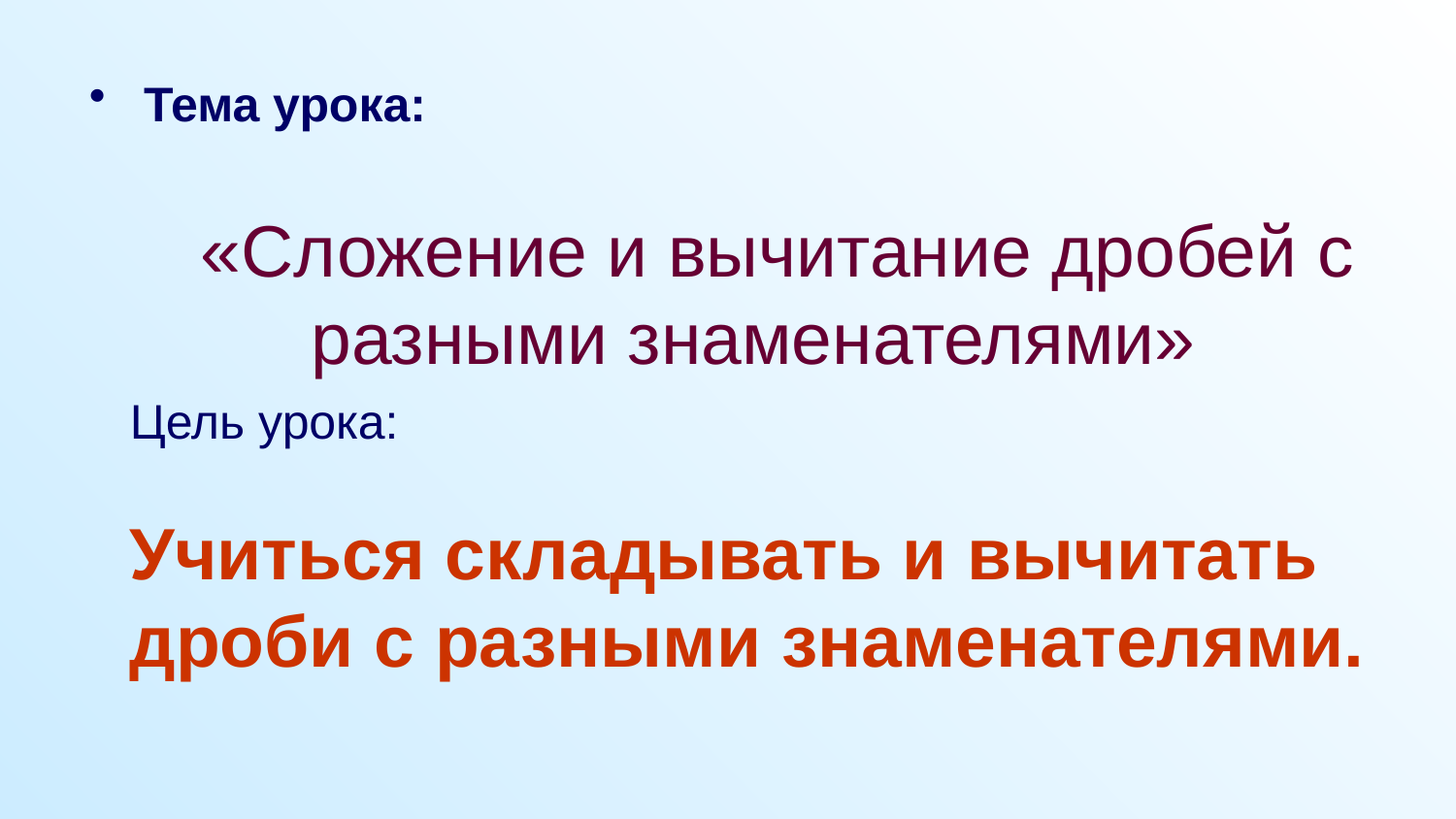

#
Тема урока:
    «Сложение и вычитание дробей с разными знаменателями»

Цель урока:

Учиться складывать и вычитать
дроби с разными знаменателями.